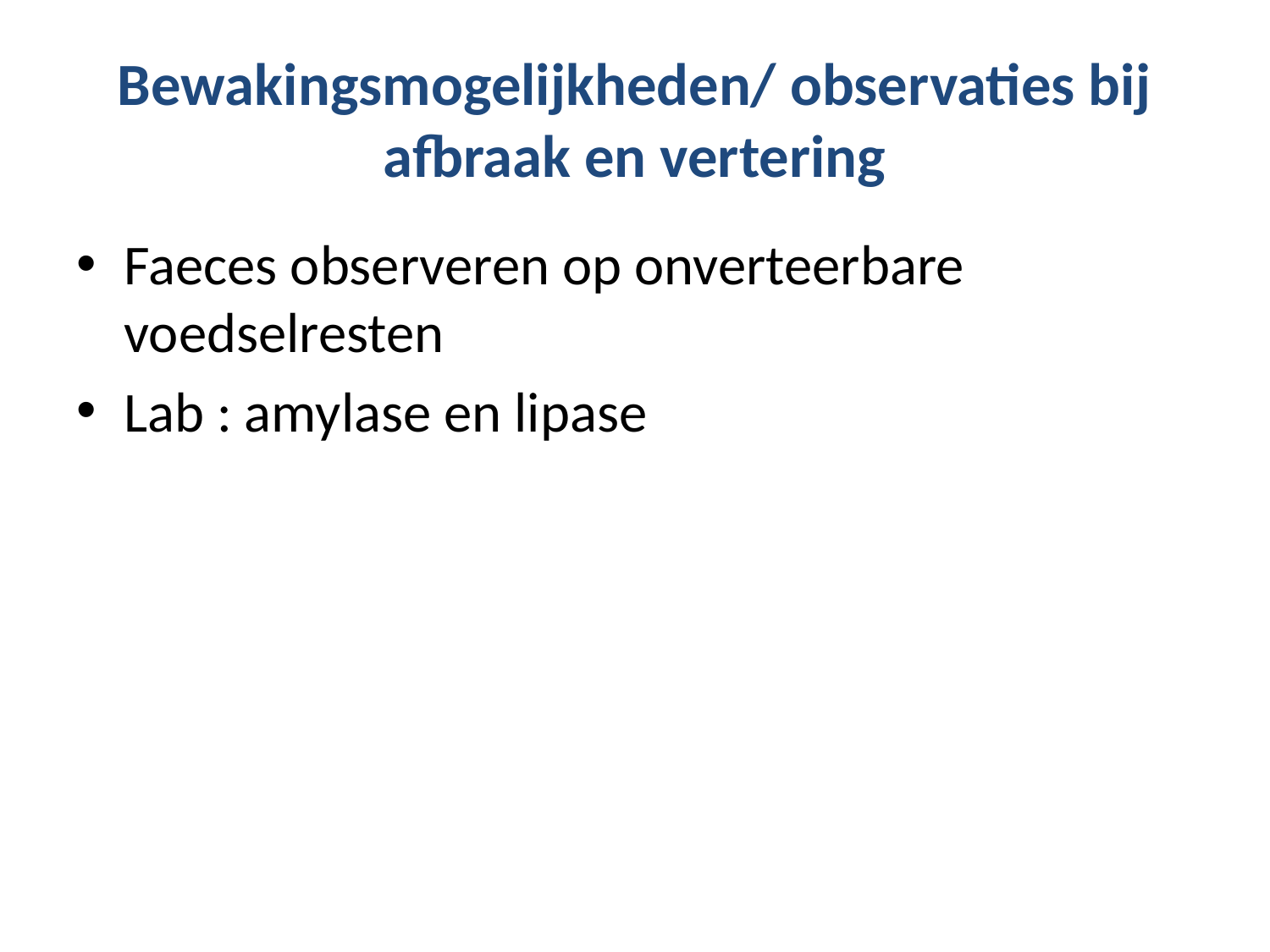

# Bewakingsmogelijkheden/ observaties bij afbraak en vertering
Faeces observeren op onverteerbare voedselresten
Lab : amylase en lipase